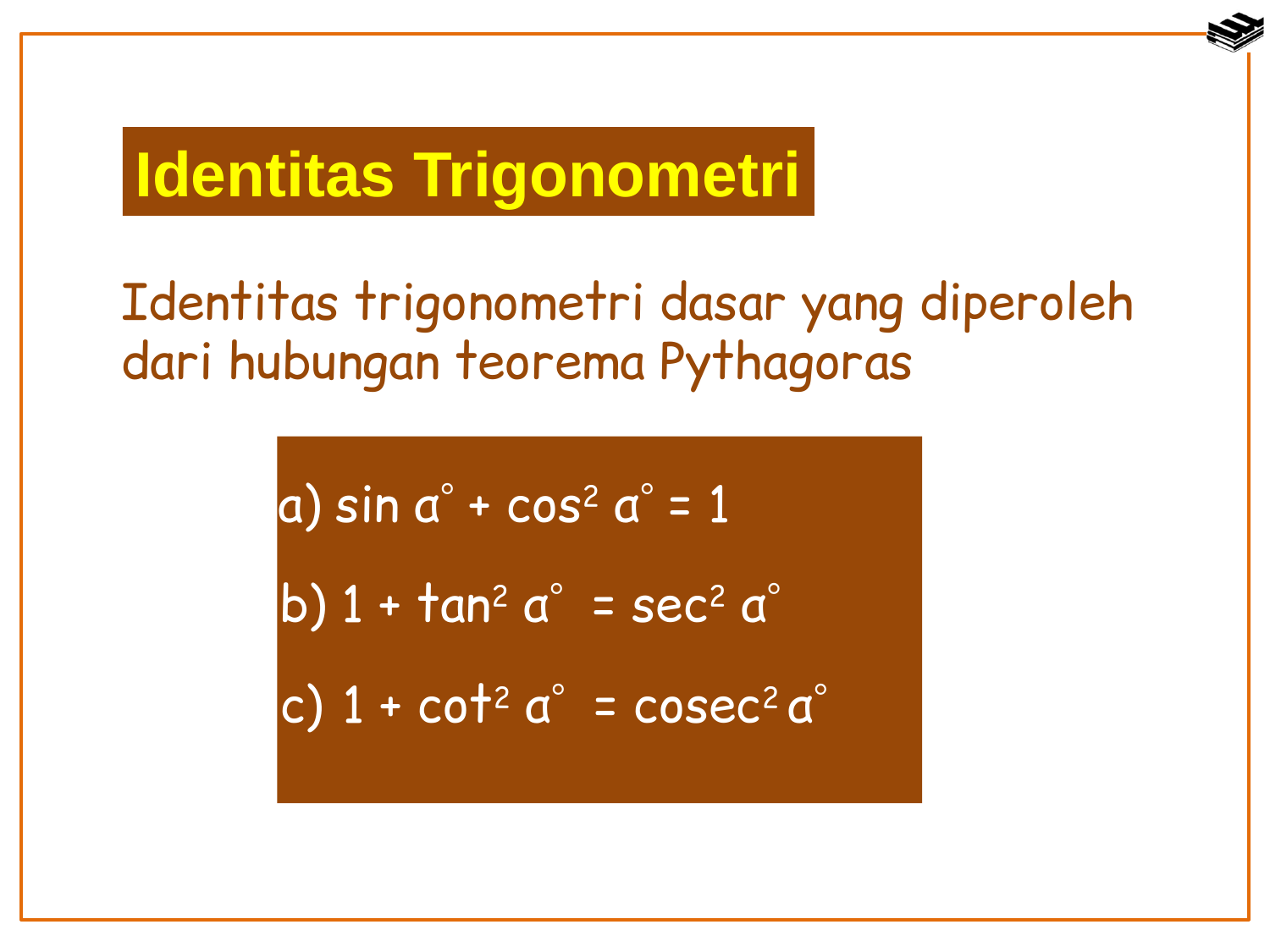

Identitas Trigonometri
Identitas trigonometri dasar yang diperoleh dari hubungan teorema Pythagoras

a) sin α° + cos2 α° = 1
b) 1 + tan2 α°  = sec2 α°
c)	 1 + cot2 α°  = cosec2 α°